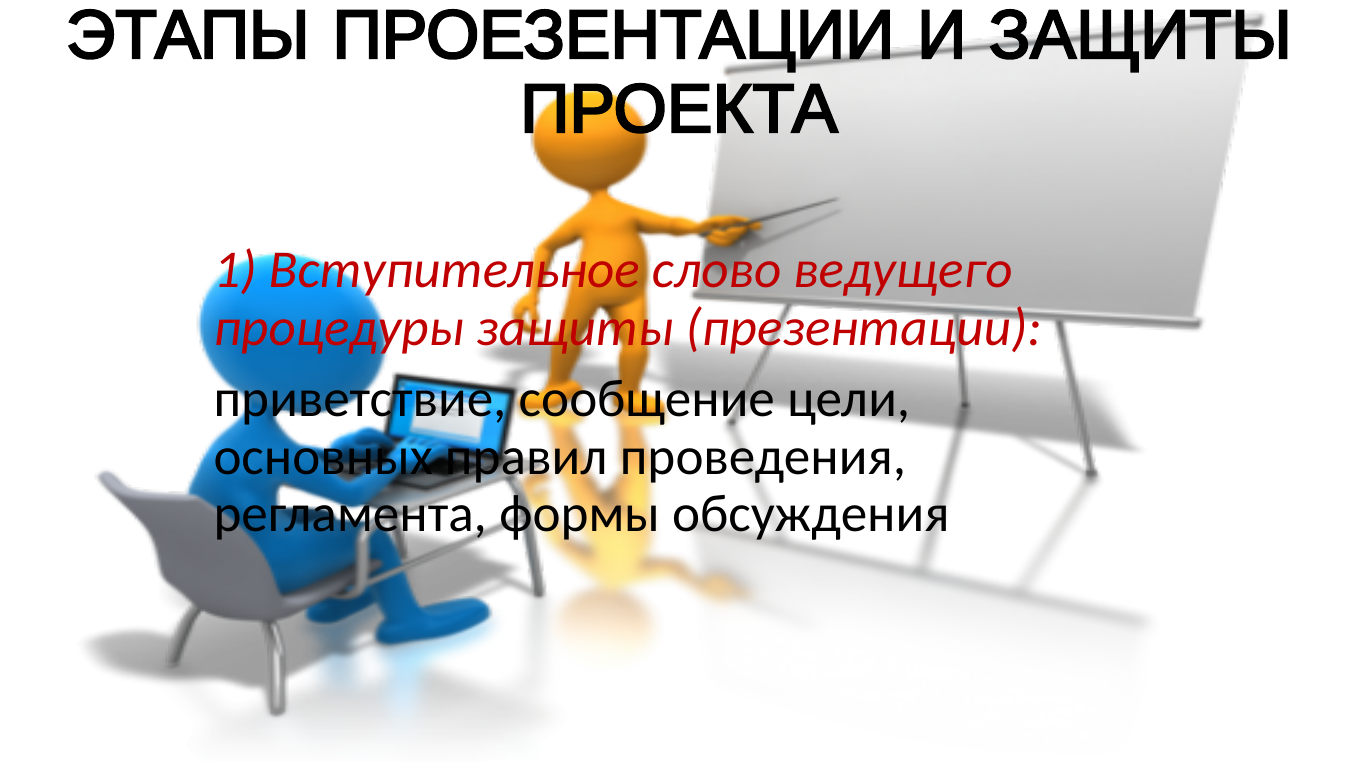

# ЭТАПЫ ПРОЕЗЕНТАЦИИ И ЗАЩИТЫ ПРОЕКТА
1) Вступительное слово ведущего процедуры защиты (презентации):
приветствие, сообщение цели, основных правил проведения, регламента, формы обсуждения